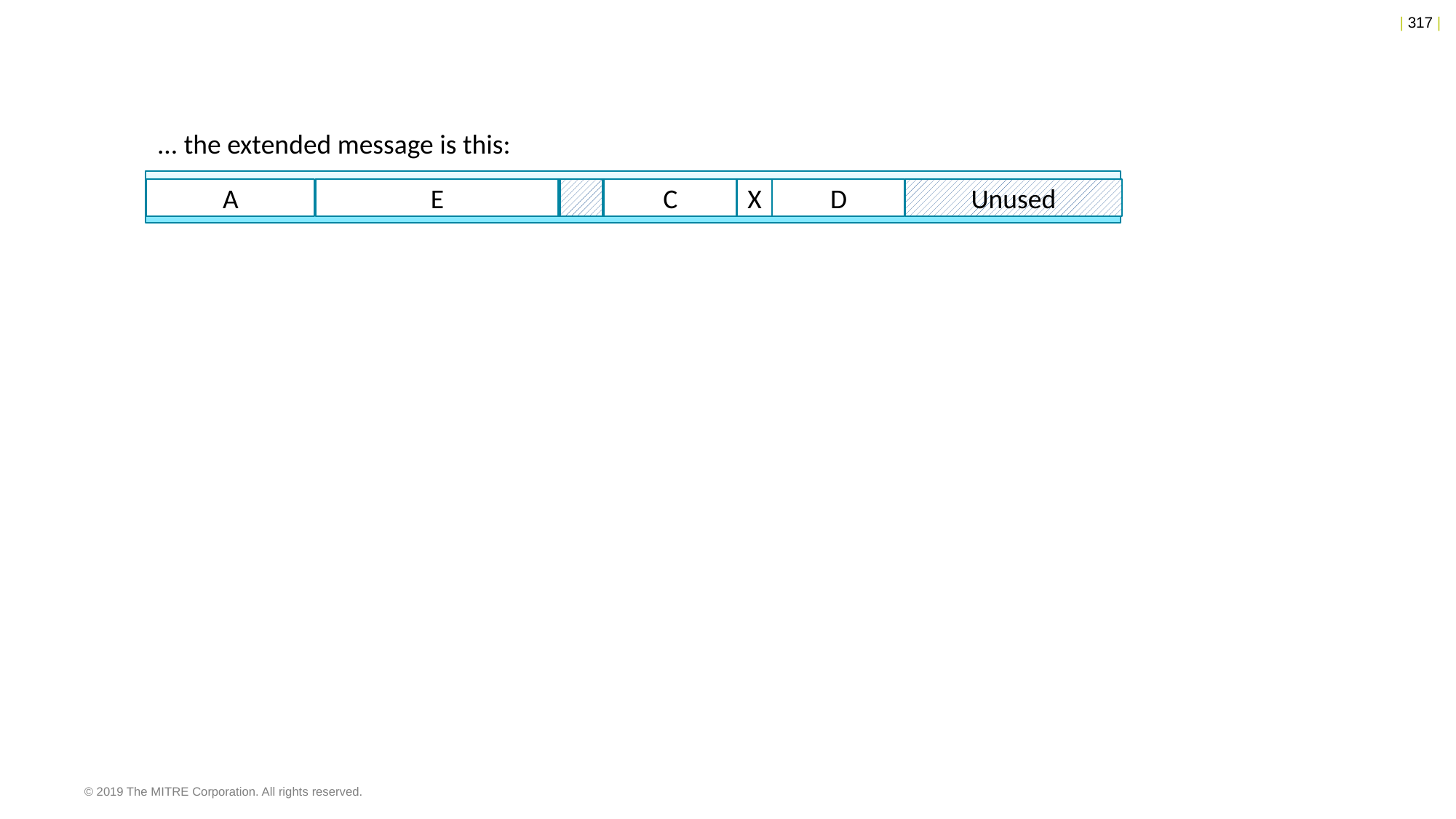

... the extended message is this:

A
B
E

C
X
D
Unused
© 2019 The MITRE Corporation. All rights reserved.